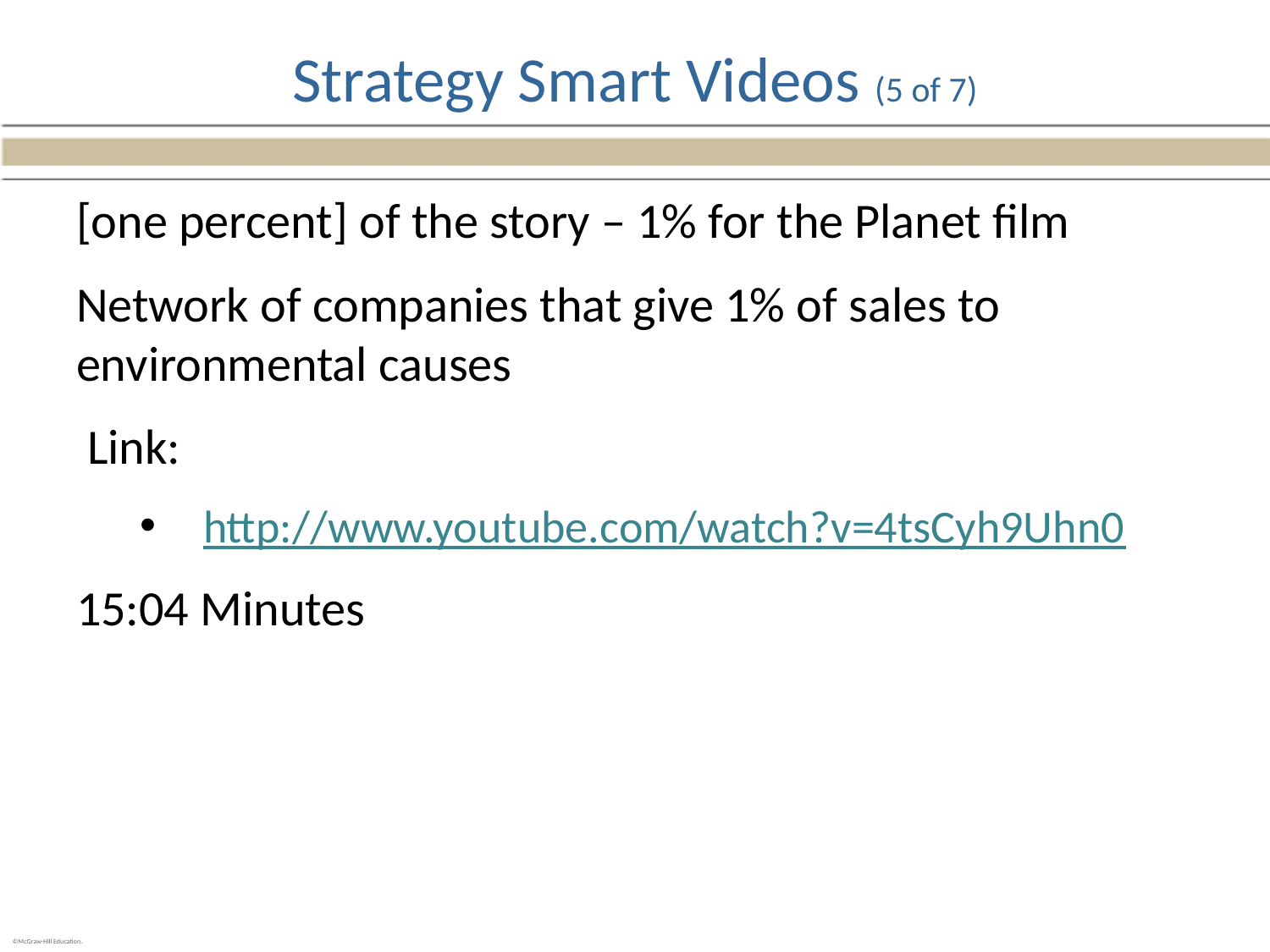

# Strategy Smart Videos (5 of 7)
[one percent] of the story – 1% for the Planet film
Network of companies that give 1% of sales to environmental causes
 Link:
http://www.youtube.com/watch?v=4tsCyh9Uhn0
15:04 Minutes